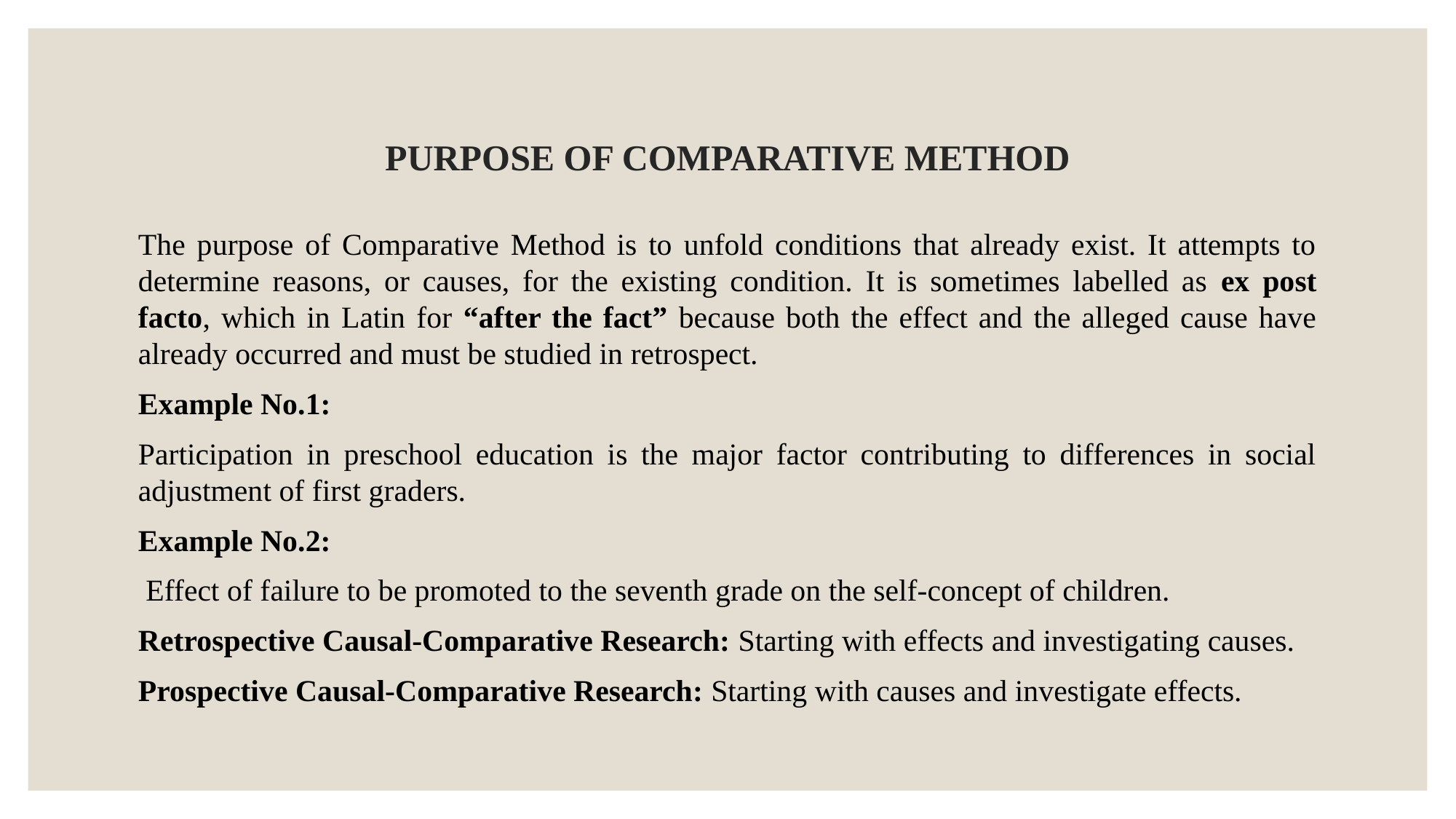

# PURPOSE OF COMPARATIVE METHOD
The purpose of Comparative Method is to unfold conditions that already exist. It attempts to determine reasons, or causes, for the existing condition. It is sometimes labelled as ex post facto, which in Latin for “after the fact” because both the effect and the alleged cause have already occurred and must be studied in retrospect.
Example No.1:
Participation in preschool education is the major factor contributing to differences in social adjustment of first graders.
Example No.2:
 Effect of failure to be promoted to the seventh grade on the self-concept of children.
Retrospective Causal-Comparative Research: Starting with effects and investigating causes.
Prospective Causal-Comparative Research: Starting with causes and investigate effects.